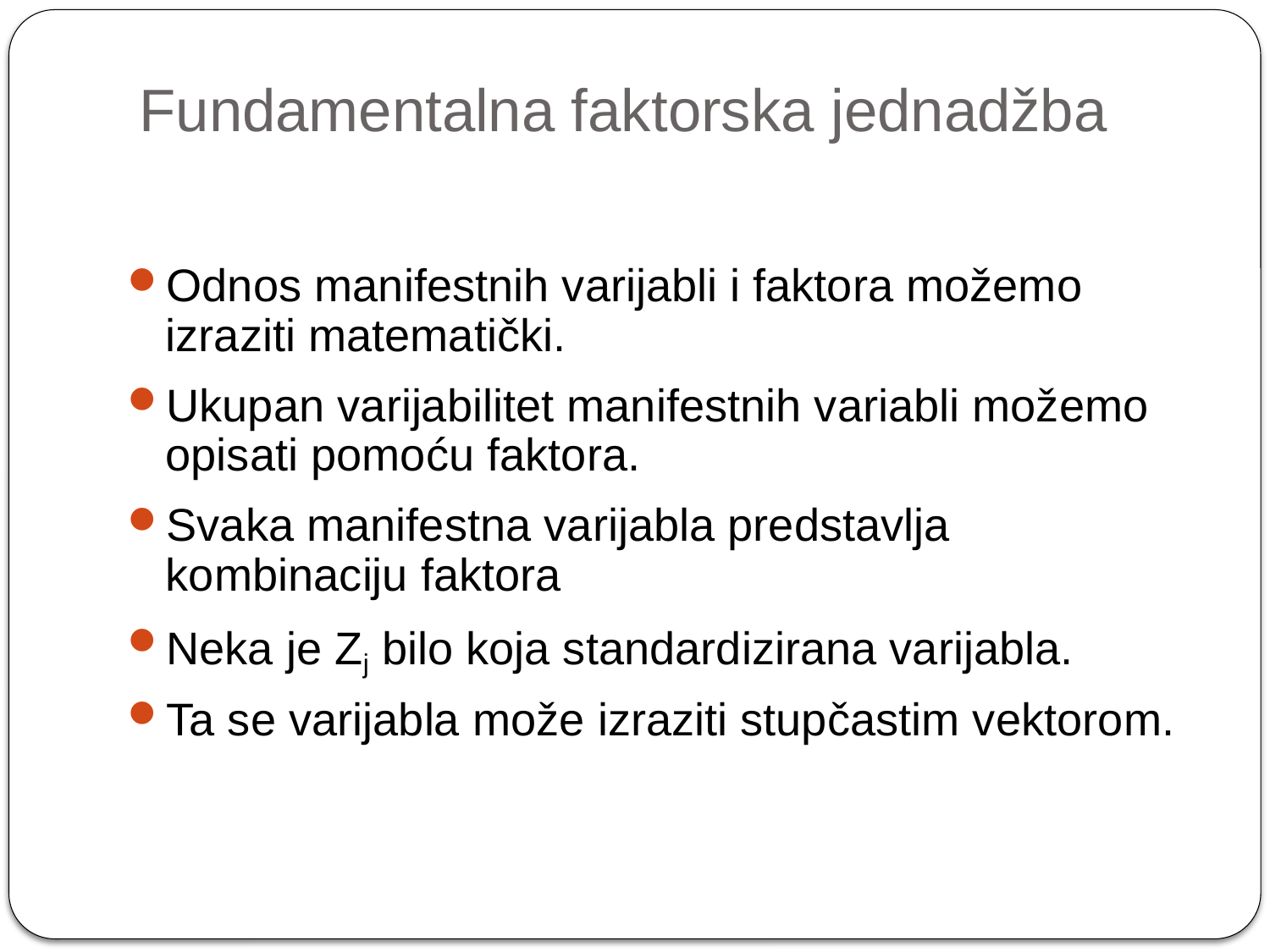

# Fundamentalna faktorska jednadžba
Odnos manifestnih varijabli i faktora možemo izraziti matematički.
Ukupan varijabilitet manifestnih variabli možemo opisati pomoću faktora.
Svaka manifestna varijabla predstavlja kombinaciju faktora
Neka je Zj bilo koja standardizirana varijabla.
Ta se varijabla može izraziti stupčastim vektorom.